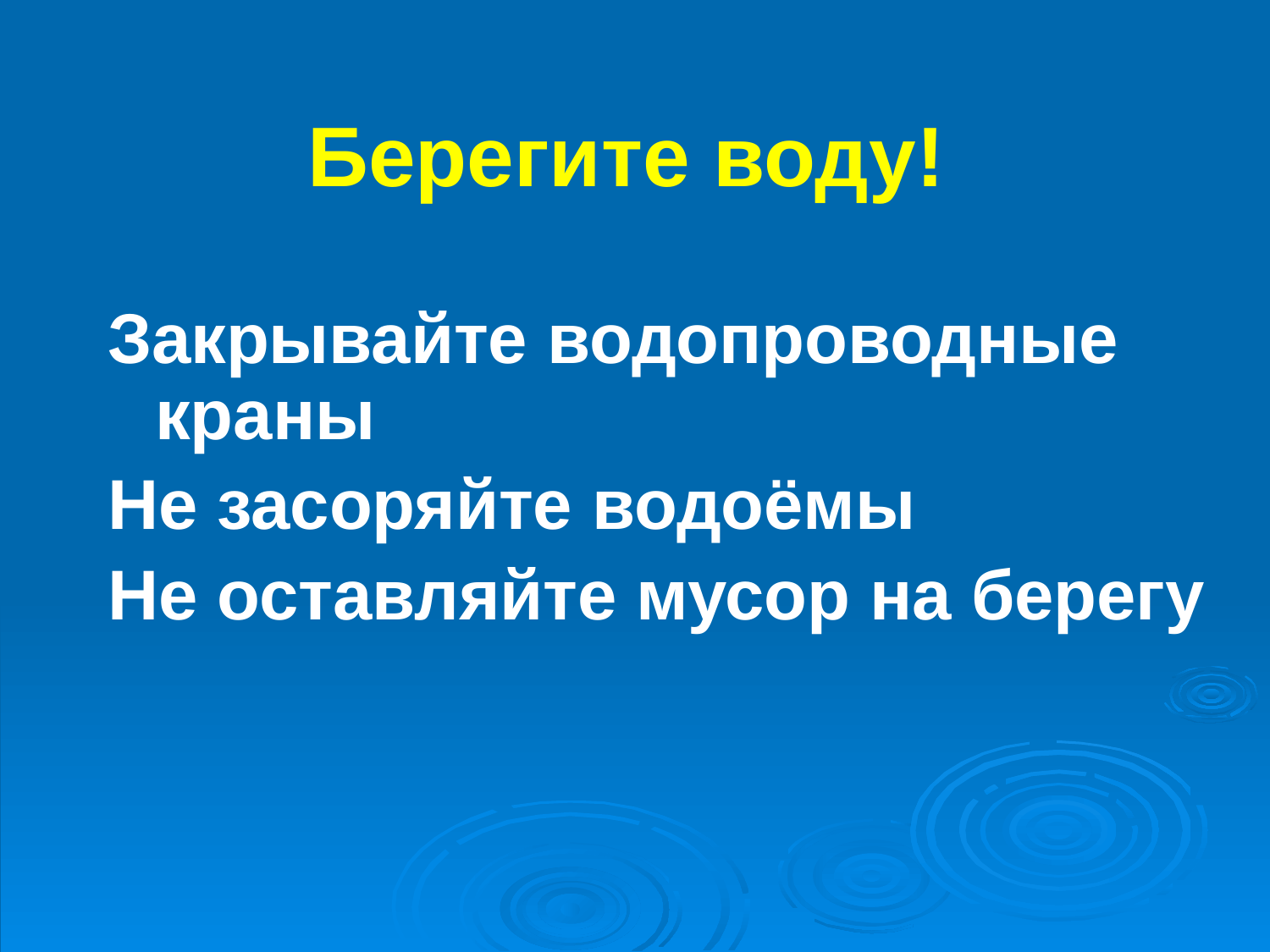

# Берегите воду!
Закрывайте водопроводные краны
Не засоряйте водоёмы
Не оставляйте мусор на берегу